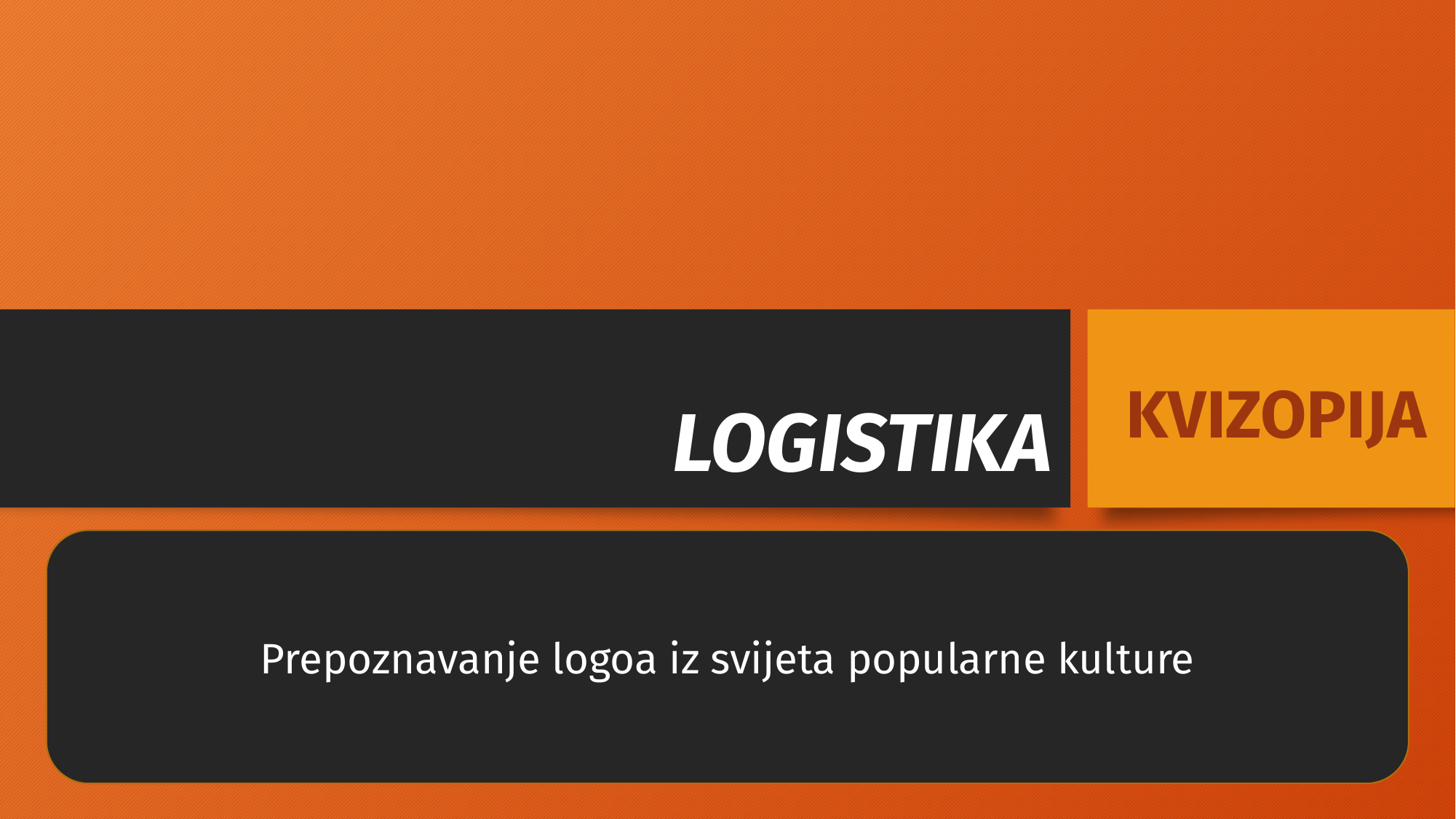

# LOGISTIKA
KVIZOPIJA
Prepoznavanje logoa iz svijeta popularne kulture